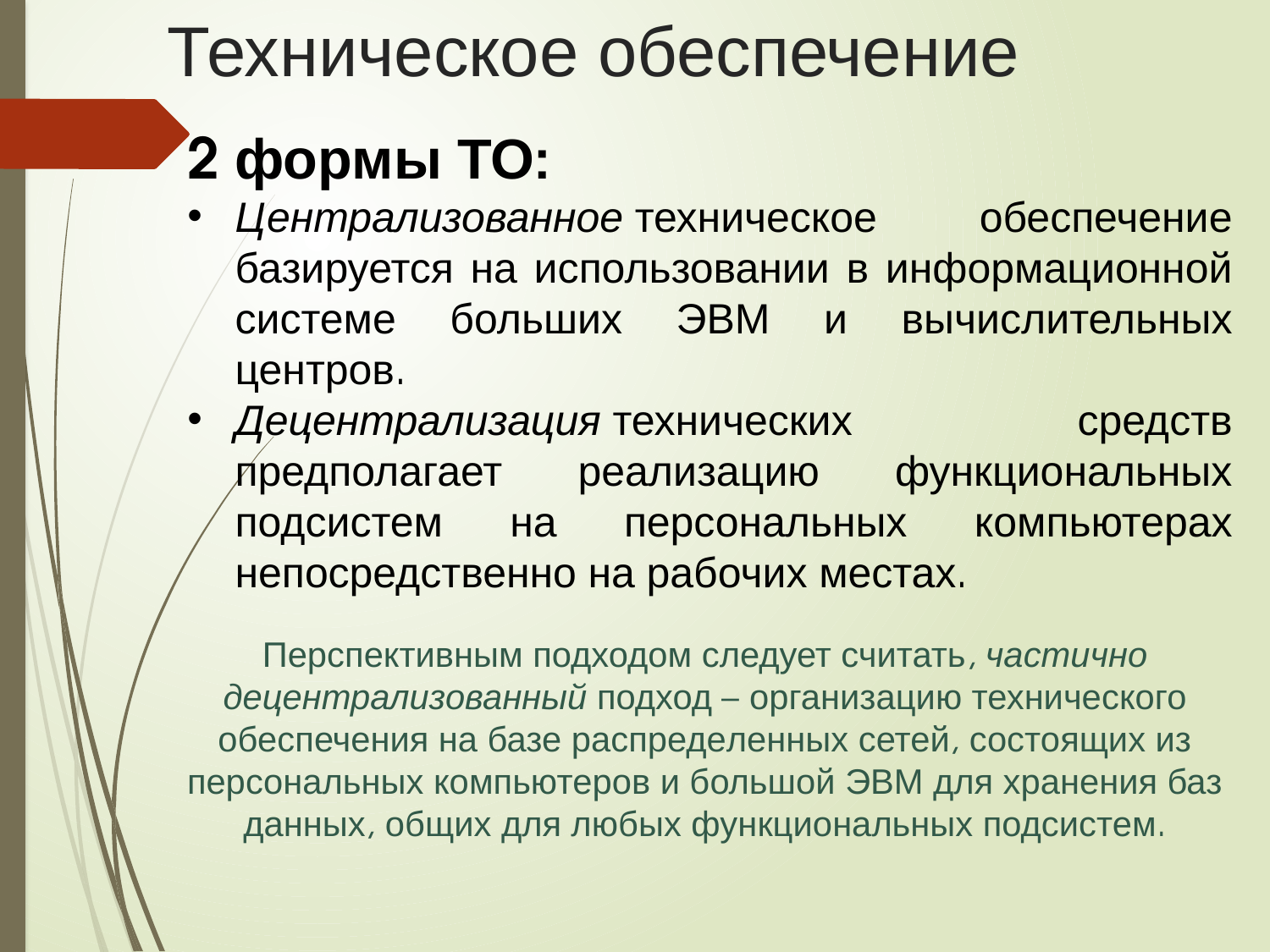

# Техническое обеспечение
2 формы ТО:
Централизованное техническое обеспечение базируется на использовании в информационной системе больших ЭВМ и вычислительных центров.
Децентрализация технических средств предполагает реализацию функцио­нальных подсистем на персональных компьютерах непосредственно на рабочих местах.

Перспективным подходом следует считать, частично децентрализованный подход – организацию технического обеспечения на базе распреде­ленных сетей, состоящих из персональных компьютеров и большой ЭВМ для хранения баз данных, общих для любых функциональных подсистем.